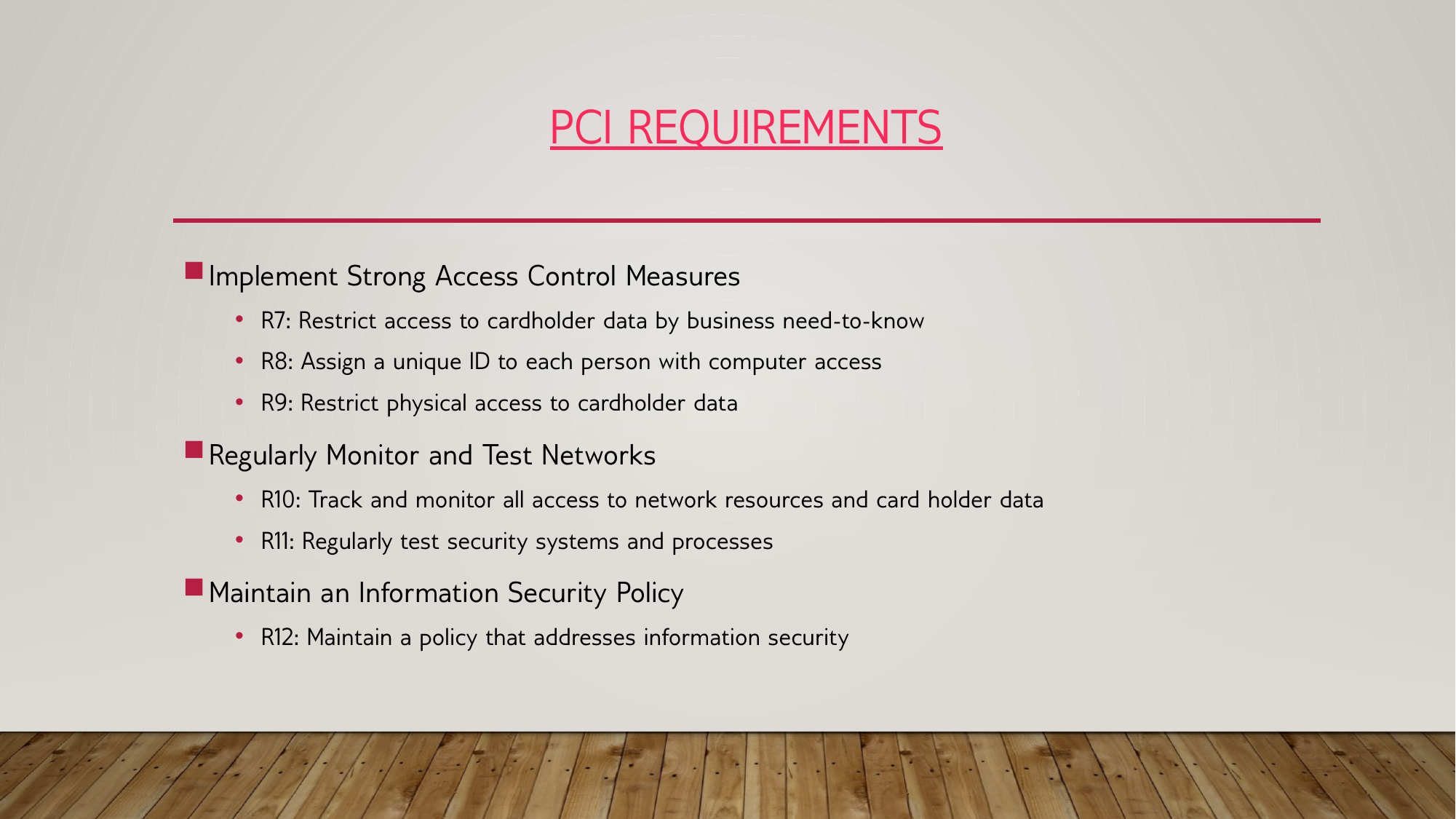

# PCI Requirements
Implement Strong Access Control Measures
R7: Restrict access to cardholder data by business need-to-know
R8: Assign a unique ID to each person with computer access
R9: Restrict physical access to cardholder data
Regularly Monitor and Test Networks
R10: Track and monitor all access to network resources and card holder data
R11: Regularly test security systems and processes
Maintain an Information Security Policy
R12: Maintain a policy that addresses information security